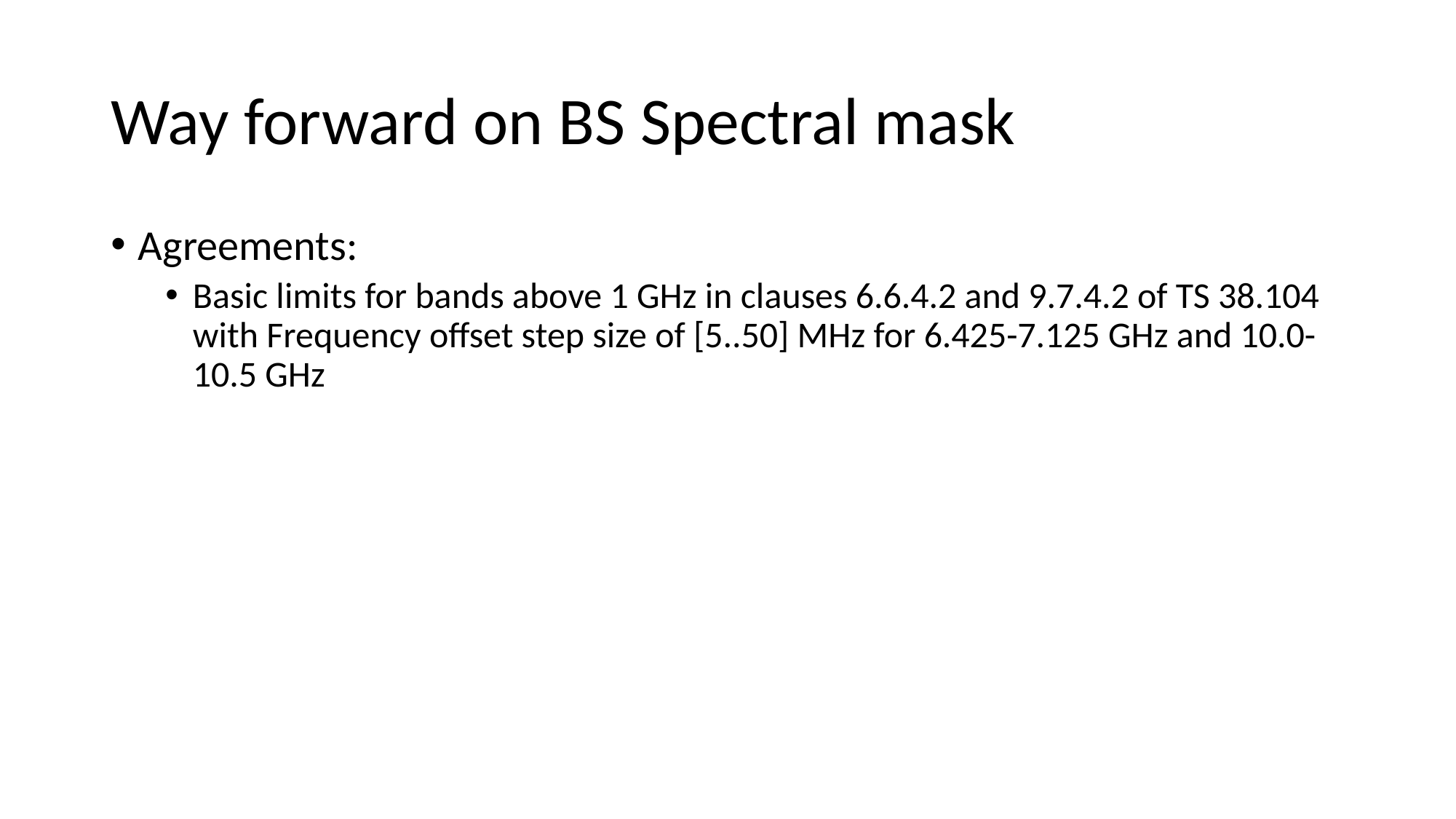

# Way forward on BS Spectral mask
Agreements:
Basic limits for bands above 1 GHz in clauses 6.6.4.2 and 9.7.4.2 of TS 38.104 with Frequency offset step size of [5..50] MHz for 6.425-7.125 GHz and 10.0-10.5 GHz